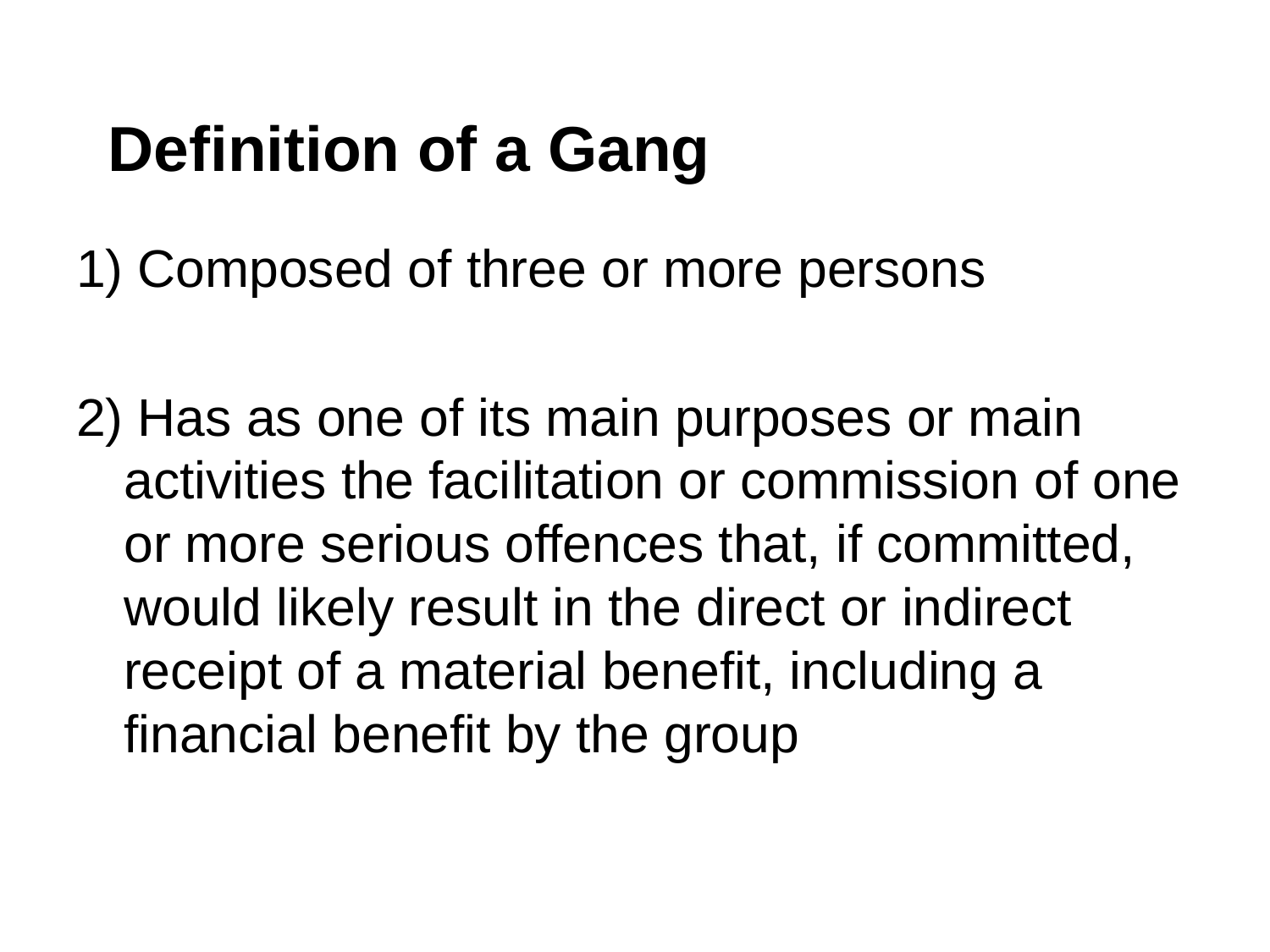

# Definition of a Gang
1) Composed of three or more persons

2) Has as one of its main purposes or main activities the facilitation or commission of one or more serious offences that, if committed, would likely result in the direct or indirect receipt of a material benefit, including a financial benefit by the group